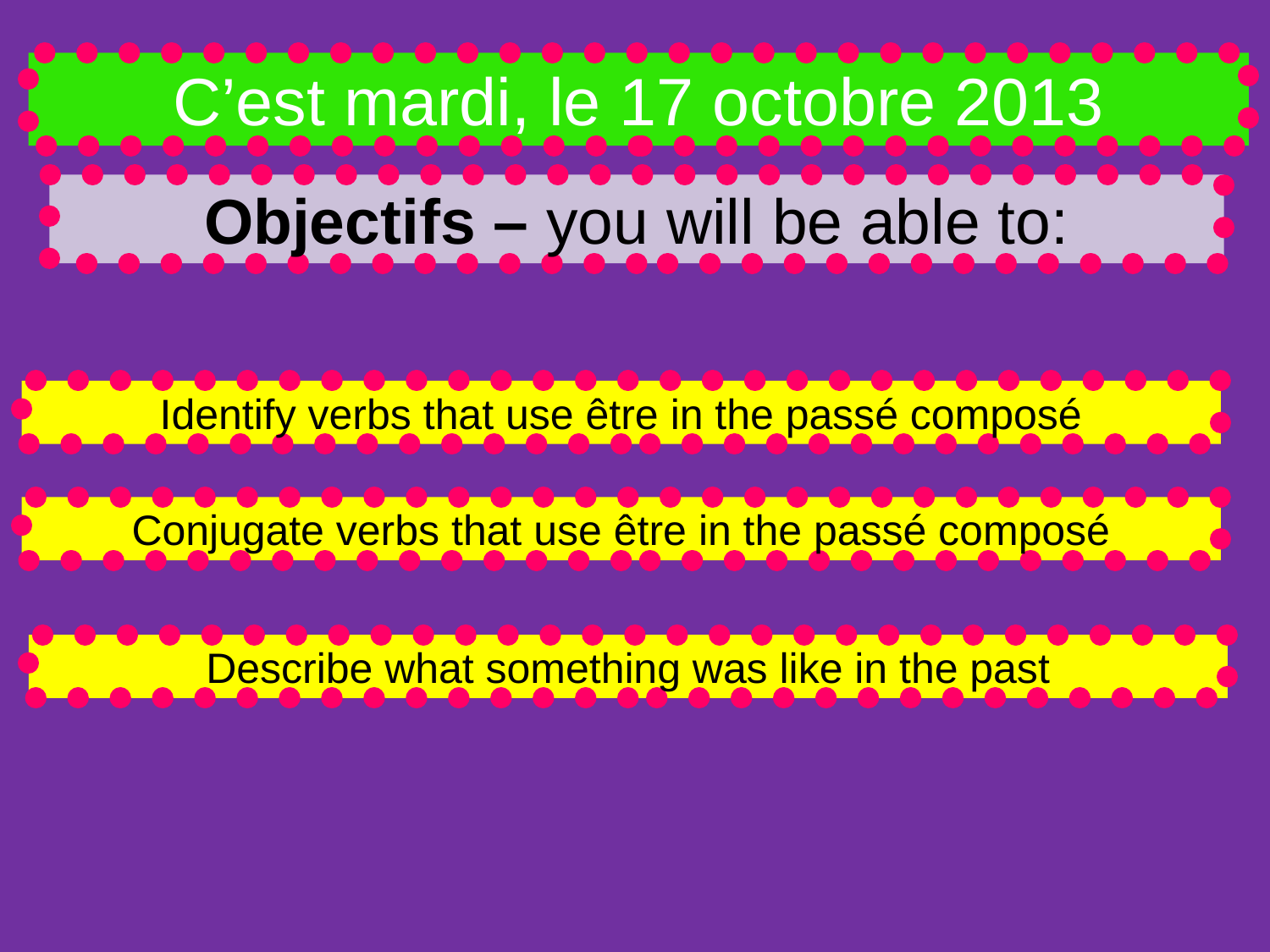

C’est mardi, le 17 octobre 2013
Objectifs – you will be able to:
Identify verbs that use être in the passé composé
Conjugate verbs that use être in the passé composé
Describe what something was like in the past